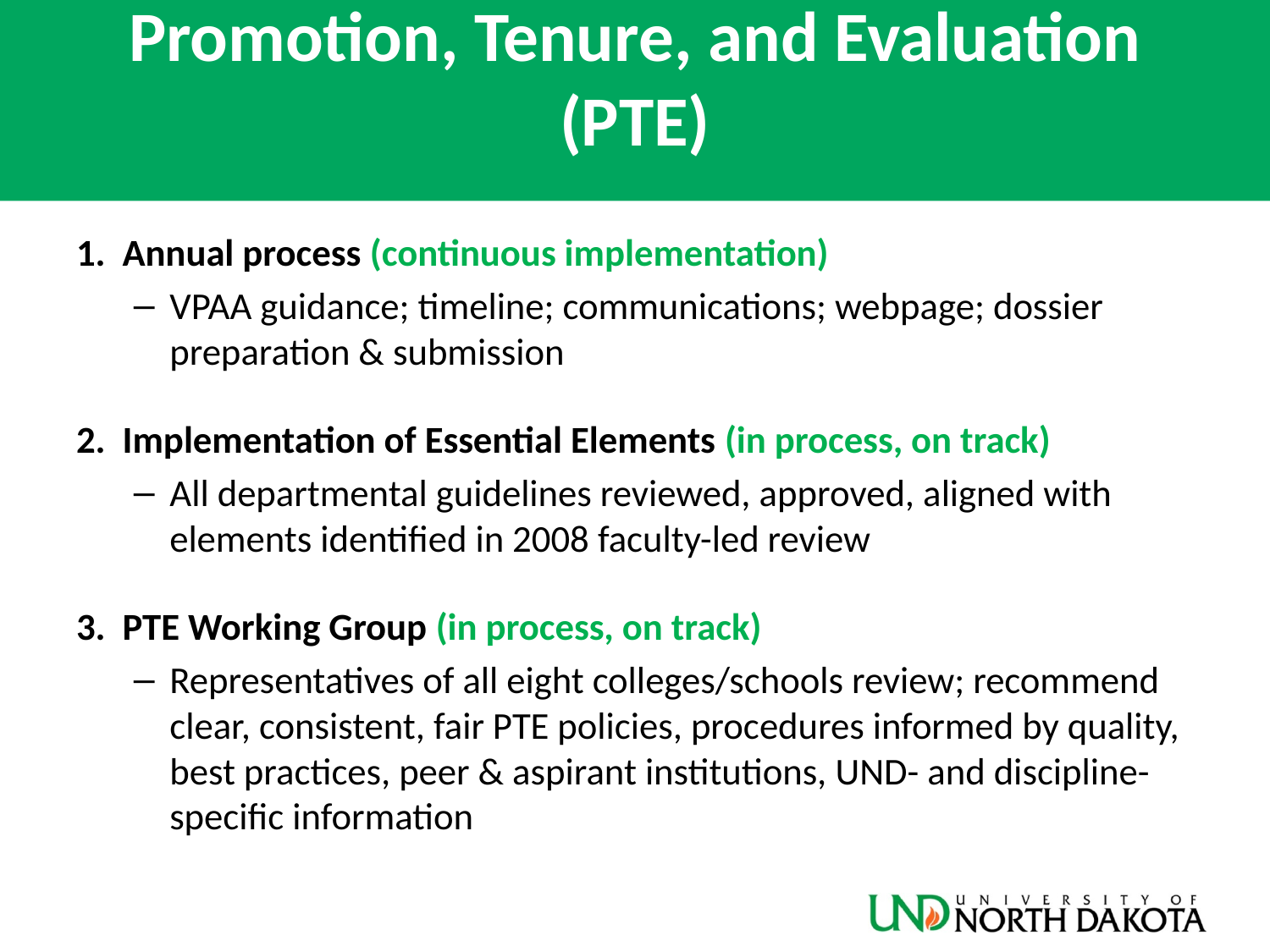

# Promotion, Tenure, and Evaluation (PTE)
1.  Annual process (continuous implementation)
VPAA guidance; timeline; communications; webpage; dossier preparation & submission

2.  Implementation of Essential Elements (in process, on track)
All departmental guidelines reviewed, approved, aligned with elements identified in 2008 faculty-led review

3.  PTE Working Group (in process, on track)
Representatives of all eight colleges/schools review; recommend clear, consistent, fair PTE policies, procedures informed by quality, best practices, peer & aspirant institutions, UND- and discipline-specific information